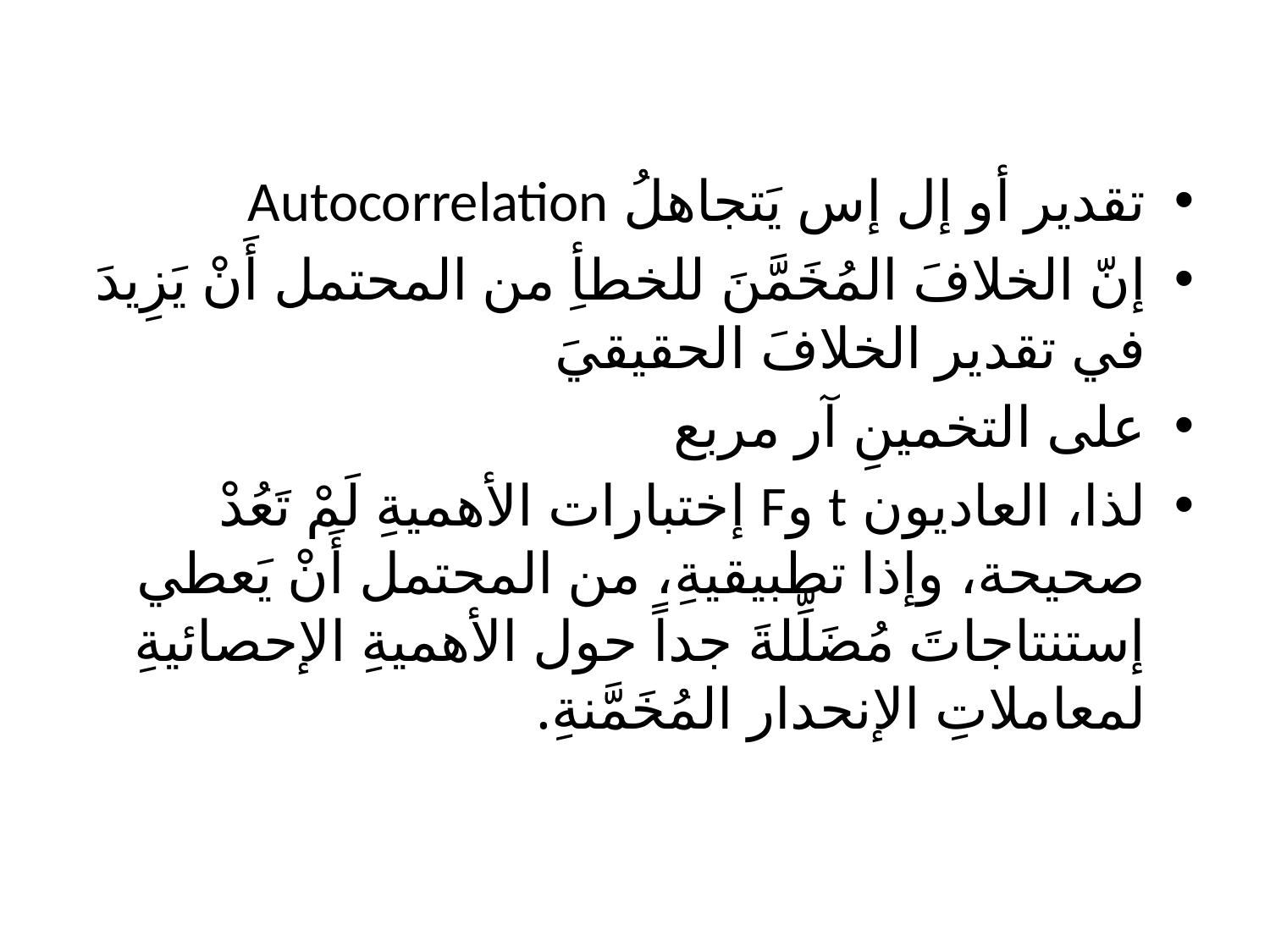

تقدير أو إل إس يَتجاهلُ Autocorrelation
إنّ الخلافَ المُخَمَّنَ للخطأِ من المحتمل أَنْ يَزِيدَ في تقدير الخلافَ الحقيقيَ
على التخمينِ آر مربع
لذا، العاديون t وF إختبارات الأهميةِ لَمْ تَعُدْ صحيحة، وإذا تطبيقيةِ، من المحتمل أَنْ يَعطي إستنتاجاتَ مُضَلِّلةَ جداً حول الأهميةِ الإحصائيةِ لمعاملاتِ الإنحدار المُخَمَّنةِ.